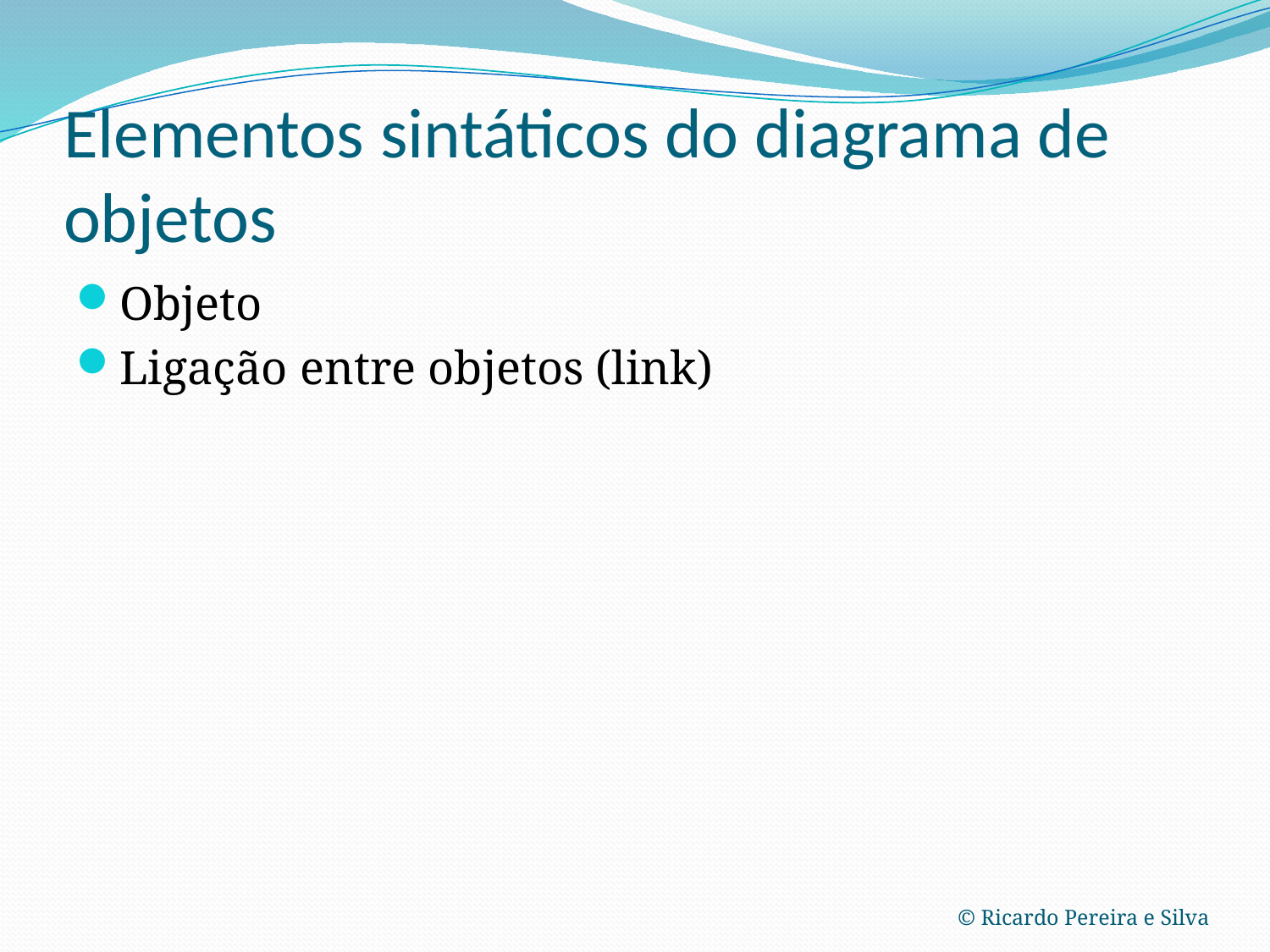

# Elementos sintáticos do diagrama de objetos
Objeto
Ligação entre objetos (link)
© Ricardo Pereira e Silva